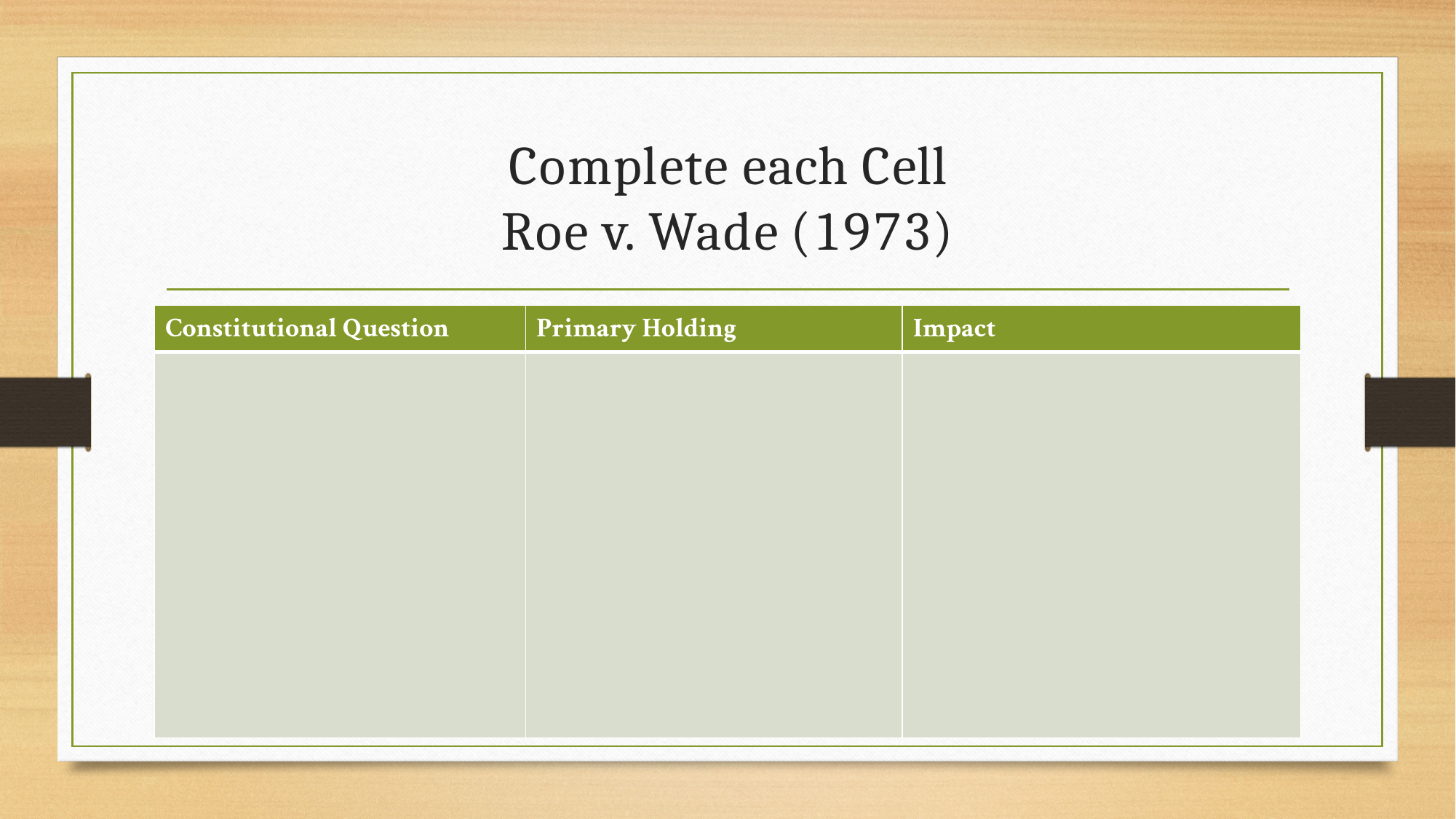

# Complete each Cell Roe v. Wade (1973)
| Constitutional Question | Primary Holding | Impact |
| --- | --- | --- |
|  |  |  |